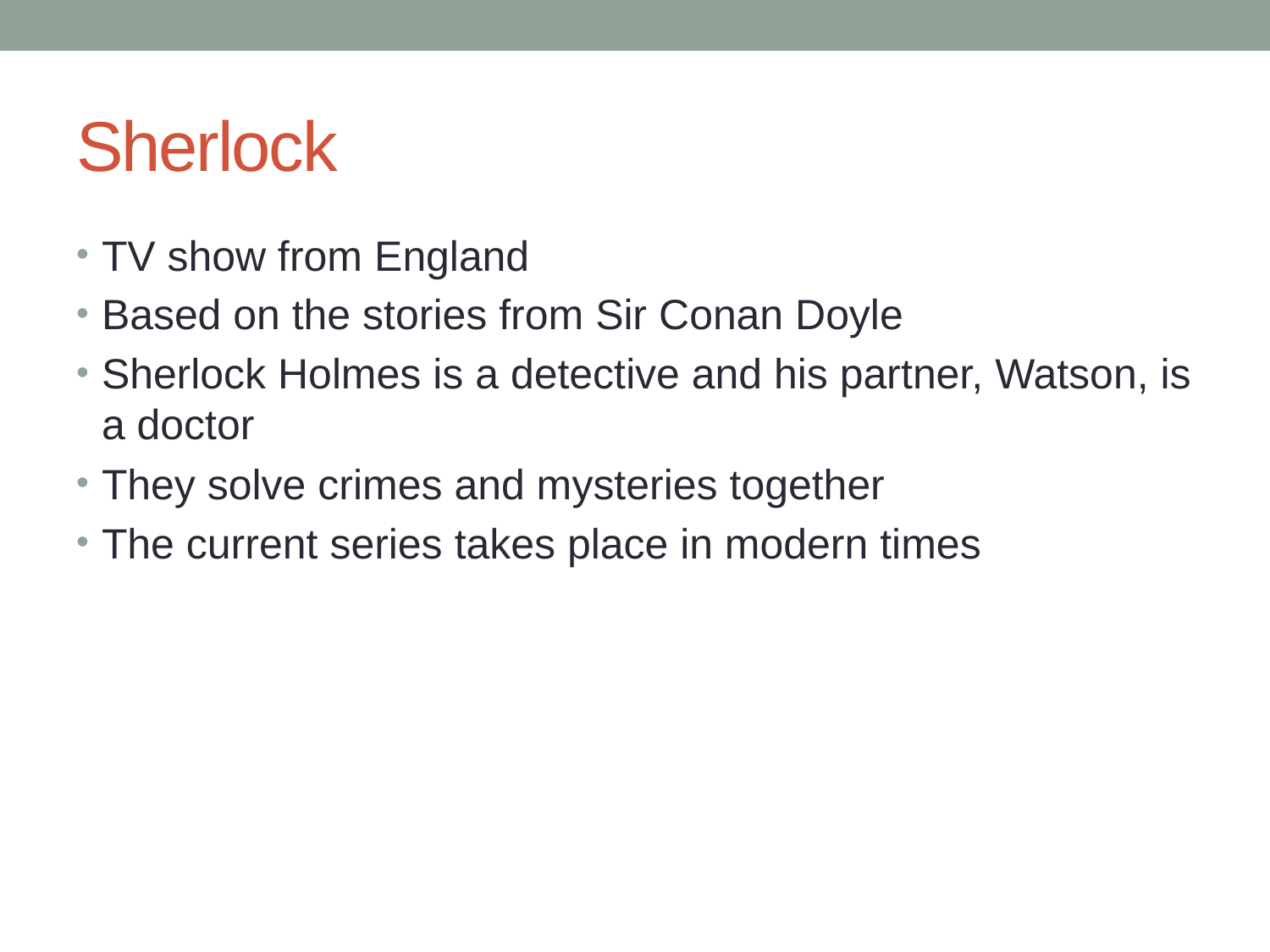

# Sherlock
TV show from England
Based on the stories from Sir Conan Doyle
Sherlock Holmes is a detective and his partner, Watson, is a doctor
They solve crimes and mysteries together
The current series takes place in modern times